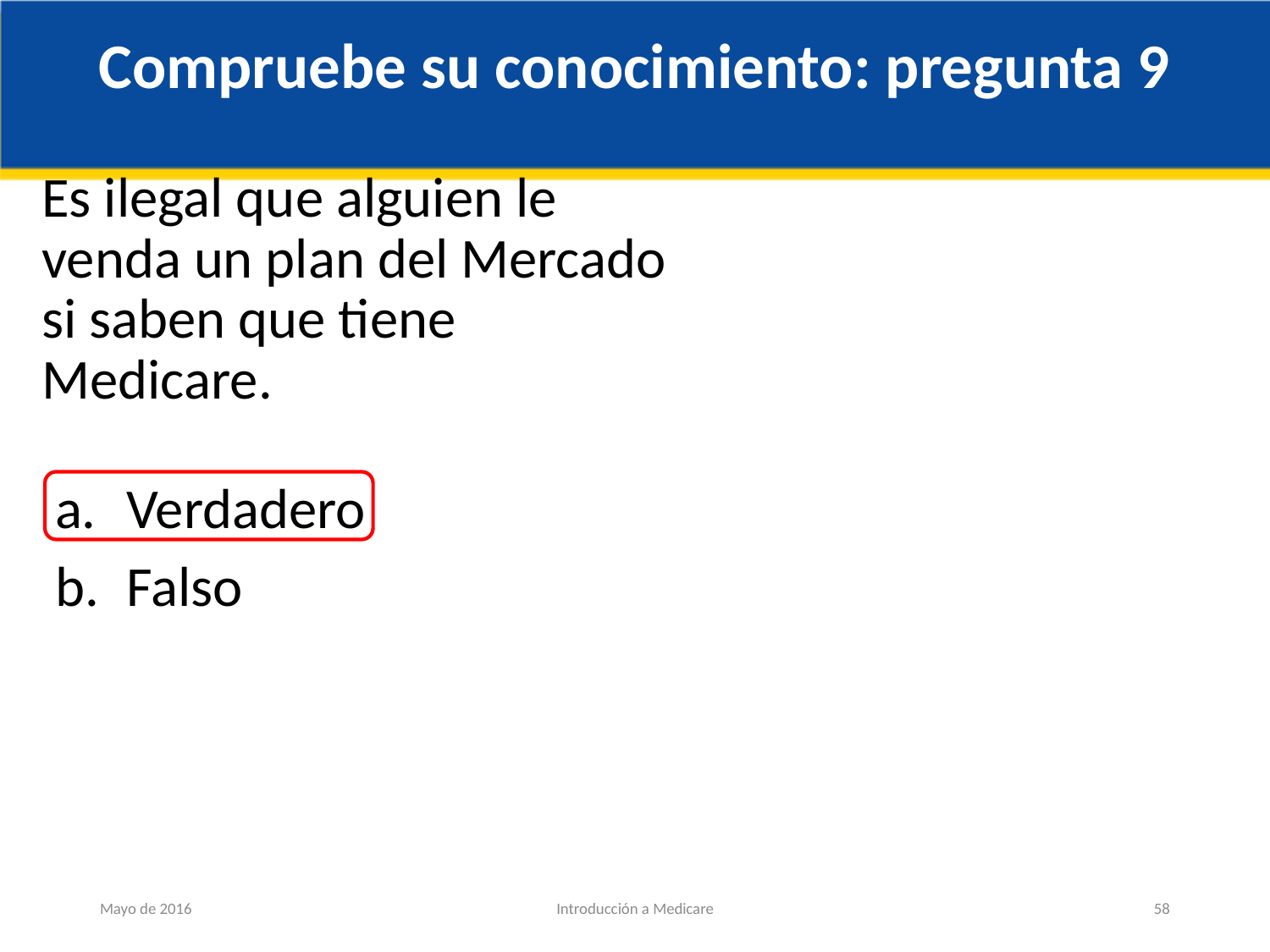

Compruebe su conocimiento: pregunta 9
# Es ilegal que alguien le venda un plan del Mercado si saben que tiene Medicare.
Verdadero
Falso

Mayo de 2016
Introducción a Medicare
58